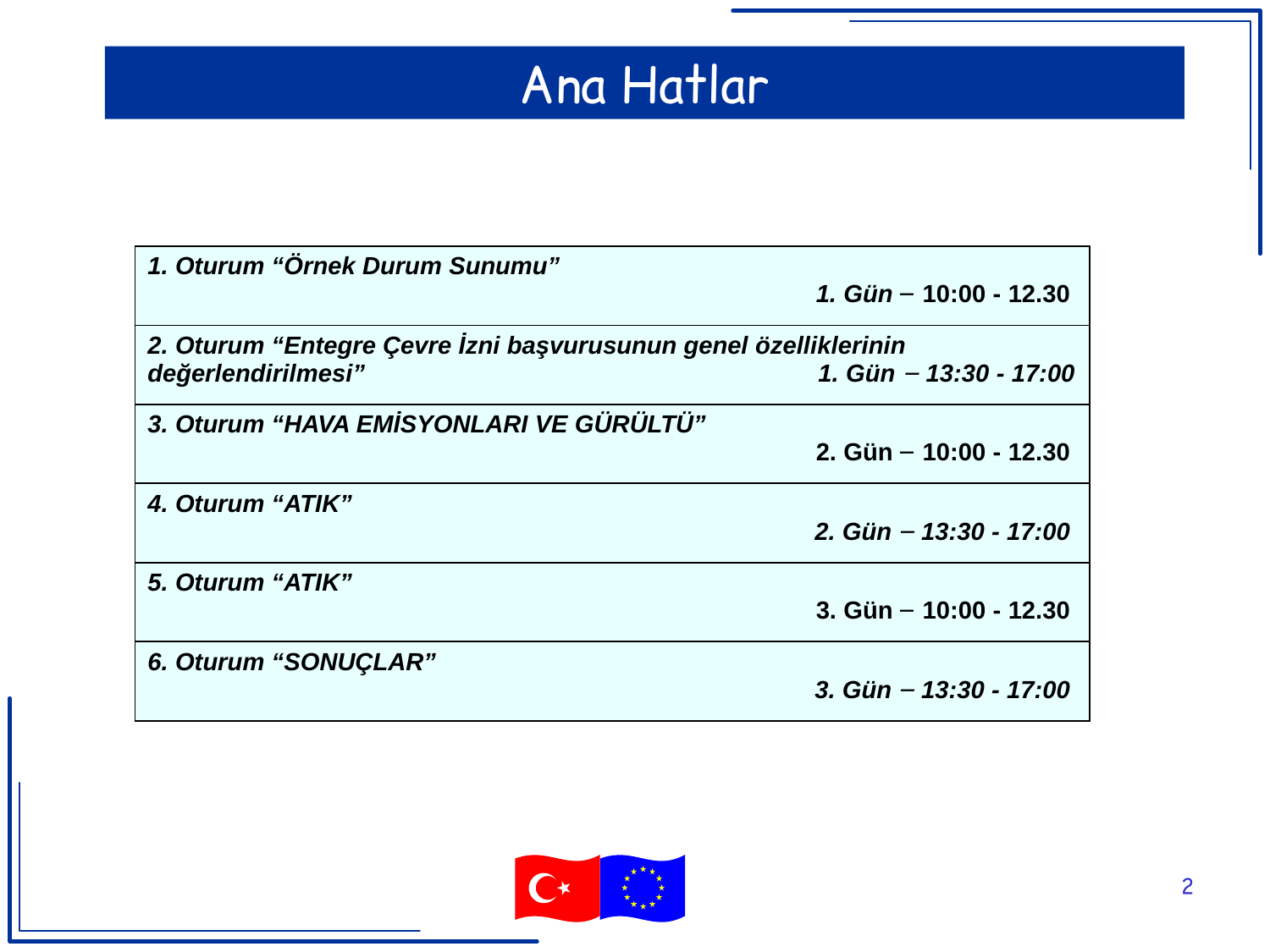

Ana Hatlar
| 1. Oturum “Örnek Durum Sunumu” 1. Gün – 10:00 - 12.30 |
| --- |
| 2. Oturum “Entegre Çevre İzni başvurusunun genel özelliklerinin değerlendirilmesi” 1. Gün – 13:30 - 17:00 |
| 3. Oturum “HAVA EMİSYONLARI VE GÜRÜLTÜ” 2. Gün – 10:00 - 12.30 |
| 4. Oturum “ATIK” 2. Gün – 13:30 - 17:00 |
| 5. Oturum “ATIK” 3. Gün – 10:00 - 12.30 |
| 6. Oturum “SONUÇLAR” 3. Gün – 13:30 - 17:00 |
2